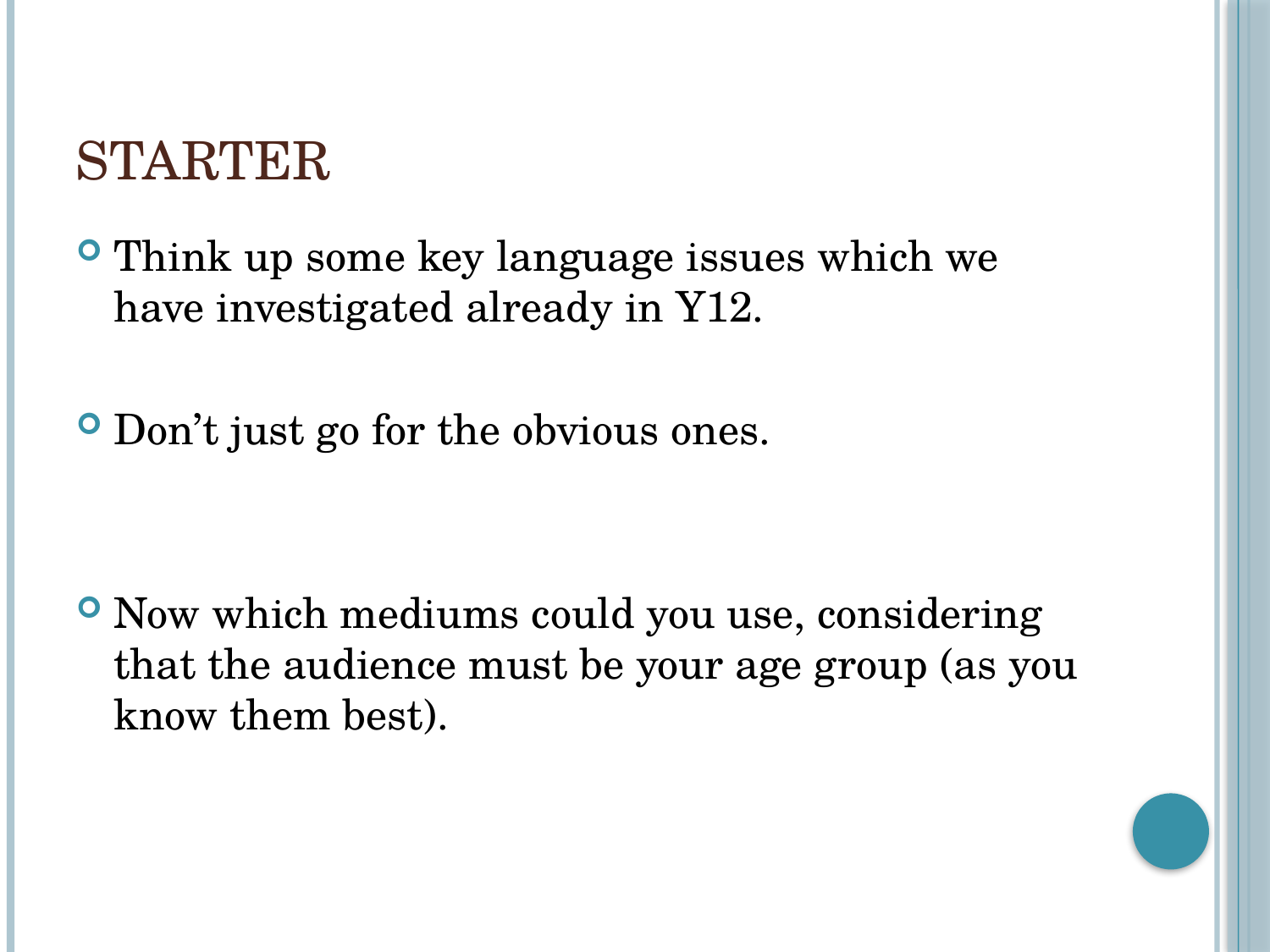

# Starter
Think up some key language issues which we have investigated already in Y12.

Don’t just go for the obvious ones.

Now which mediums could you use, considering that the audience must be your age group (as you know them best).